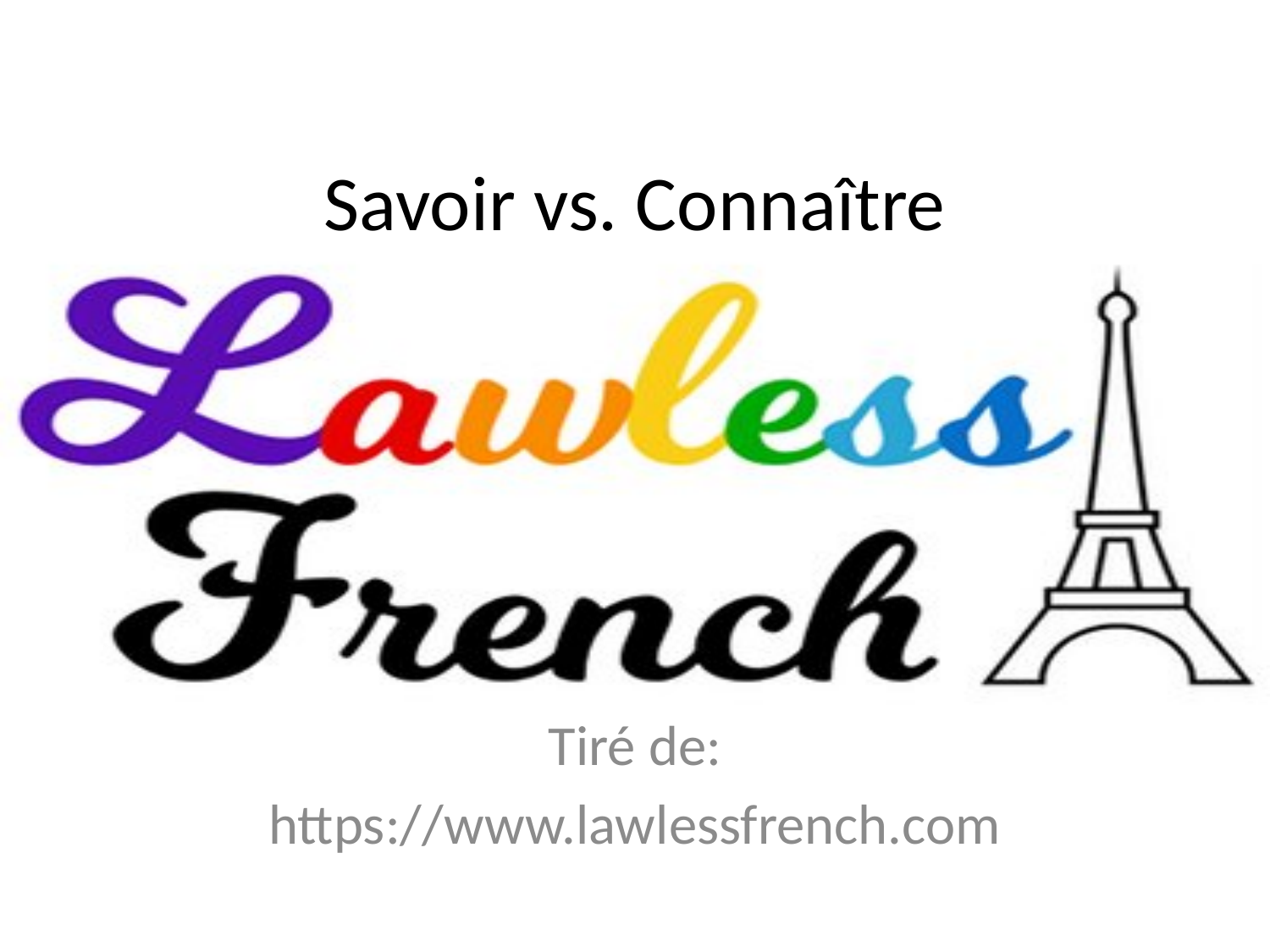

# Savoir vs. Connaître
Tiré de:
https://www.lawlessfrench.com